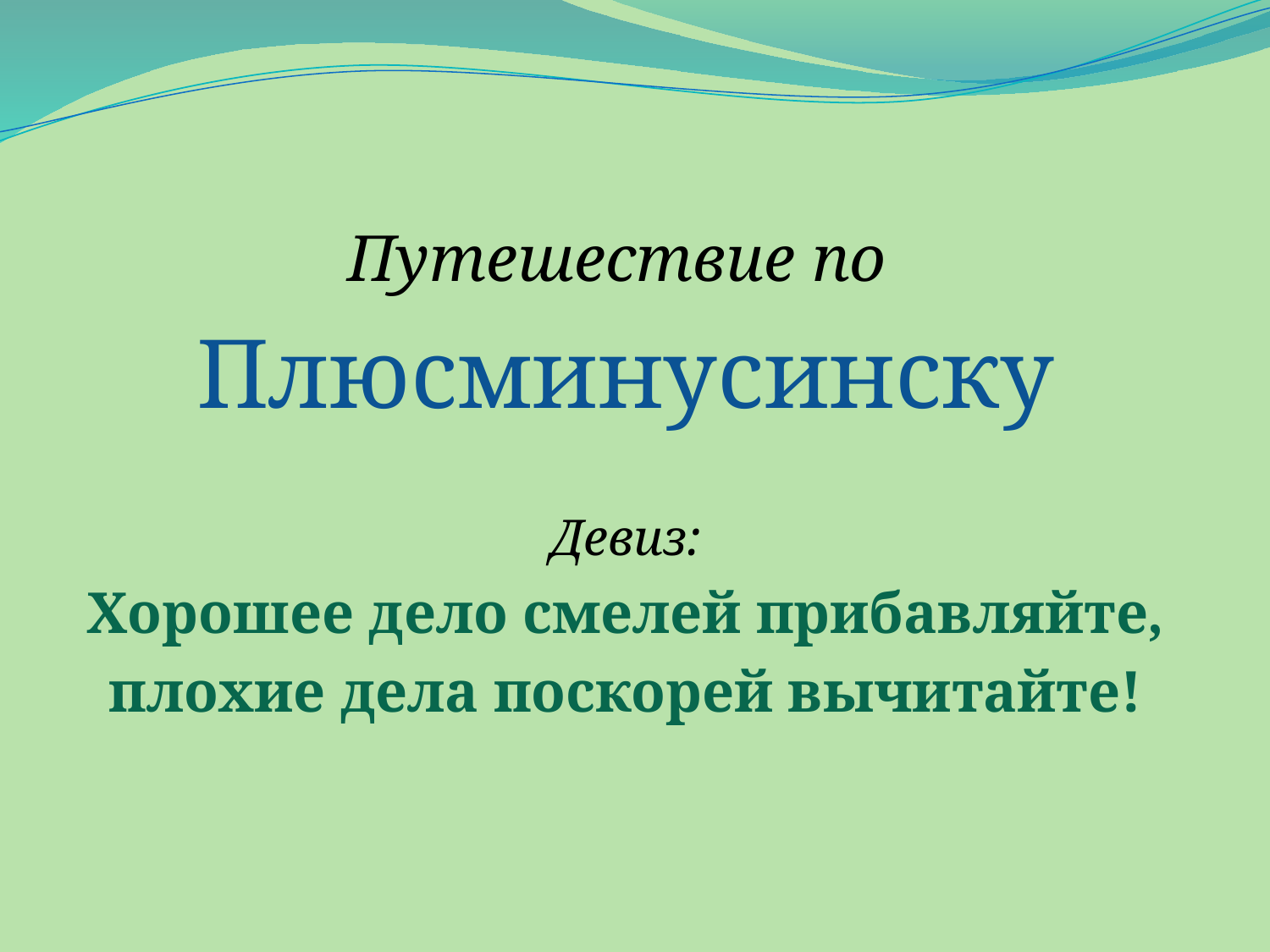

#
Путешествие по
Плюсминусинску

Девиз:
Хорошее дело смелей прибавляйте,
плохие дела поскорей вычитайте!